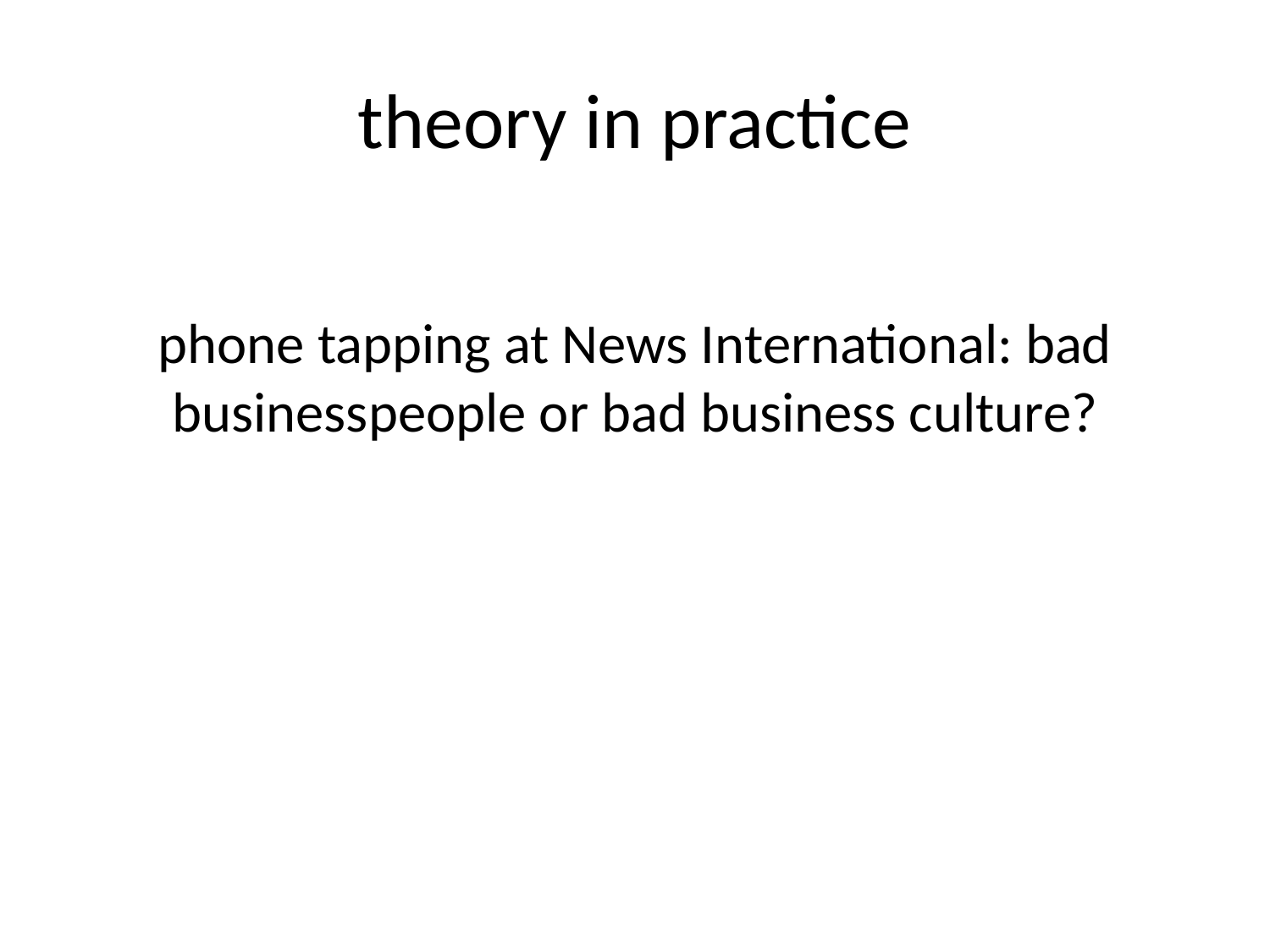

# theory in practice

phone tapping at News International: bad businesspeople or bad business culture?